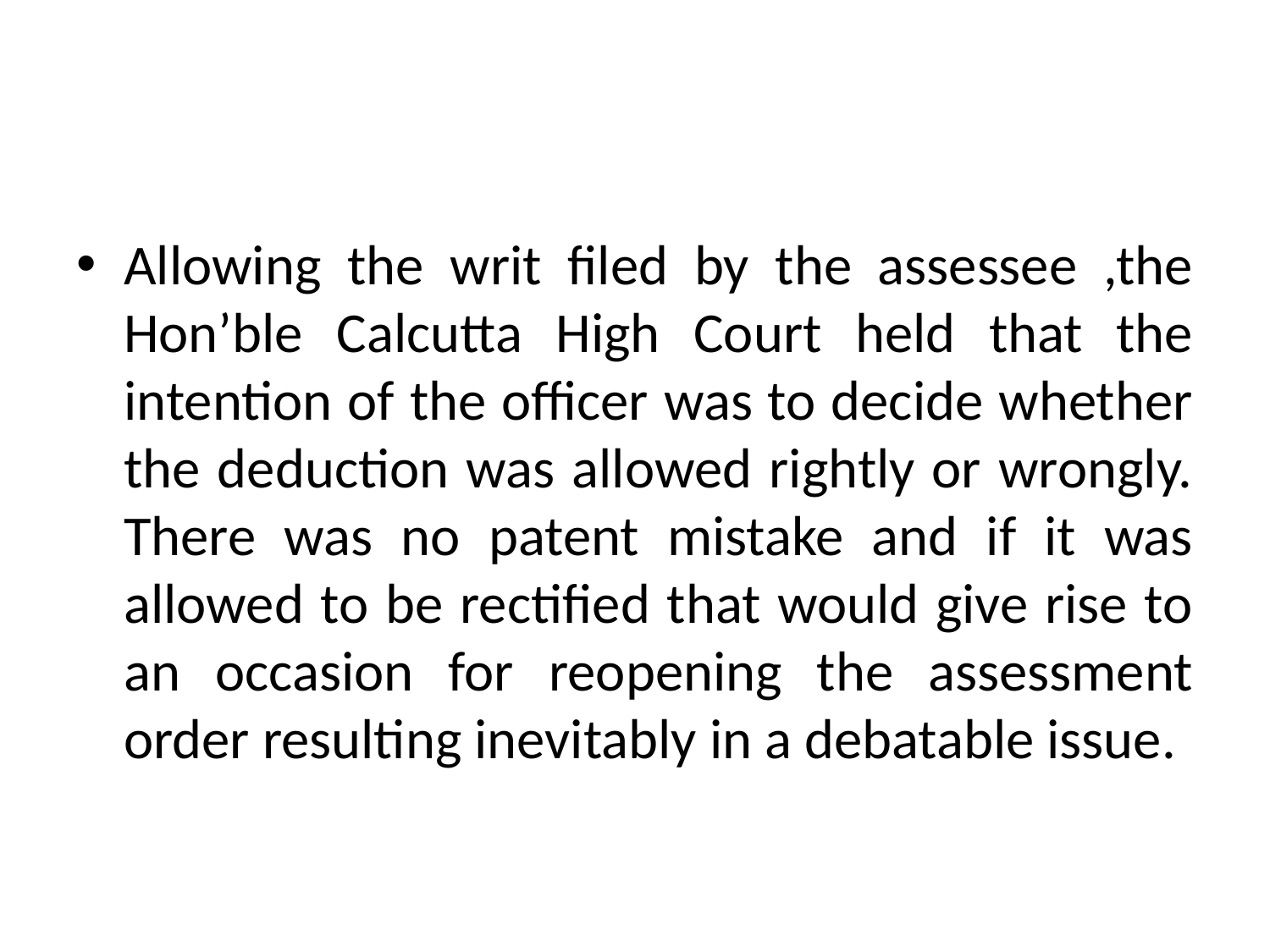

#
Allowing the writ filed by the assessee ,the Hon’ble Calcutta High Court held that the intention of the officer was to decide whether the deduction was allowed rightly or wrongly. There was no patent mistake and if it was allowed to be rectified that would give rise to an occasion for reopening the assessment order resulting inevitably in a debatable issue.